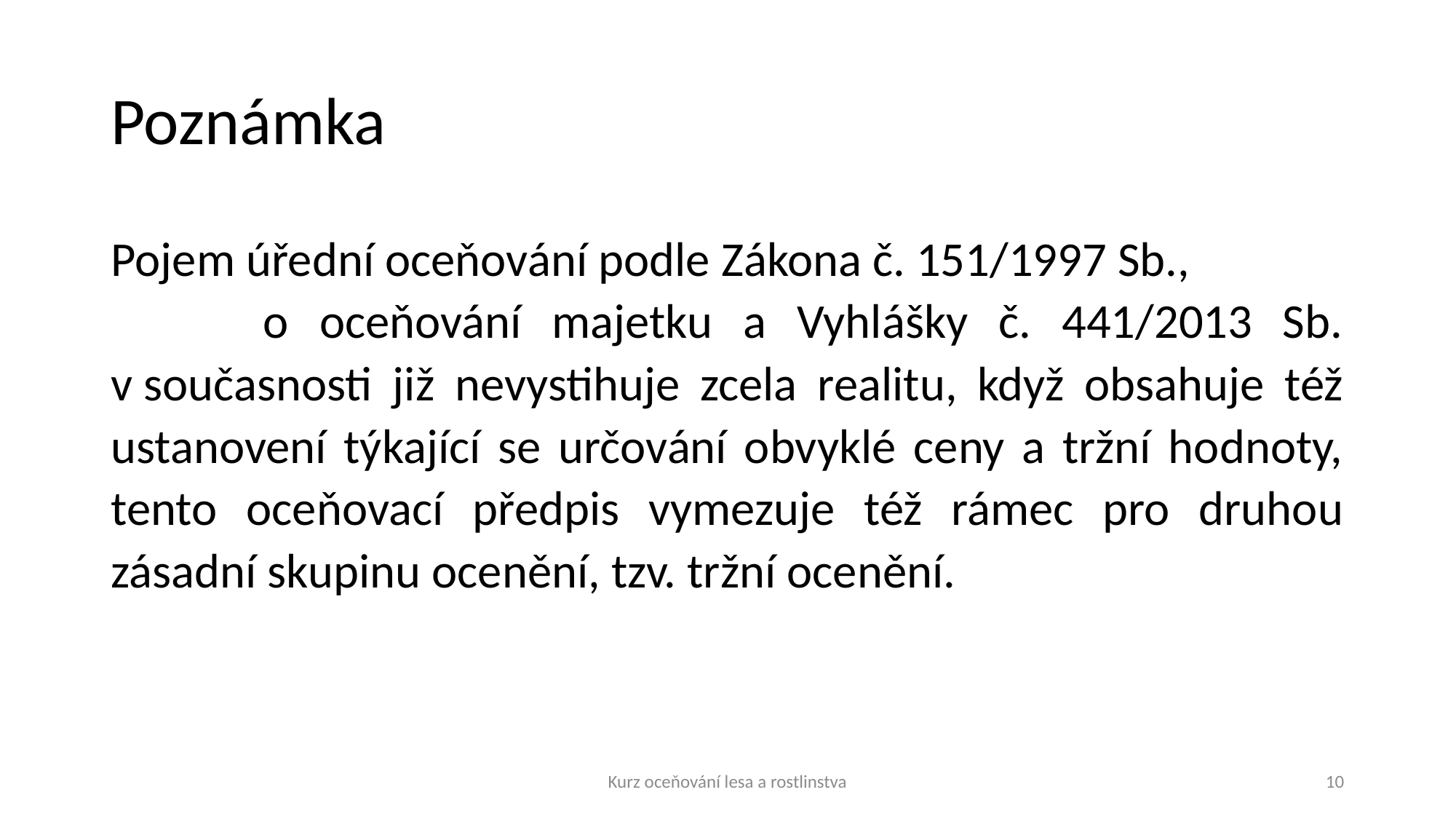

# Poznámka
Pojem úřední oceňování podle Zákona č. 151/1997 Sb.,                    o oceňování majetku a Vyhlášky č. 441/2013 Sb. v současnosti již nevystihuje zcela realitu, když obsahuje též ustanovení týkající se určování obvyklé ceny a tržní hodnoty, tento oceňovací předpis vymezuje též rámec pro druhou zásadní skupinu ocenění, tzv. tržní ocenění.

Kurz oceňování lesa a rostlinstva
10